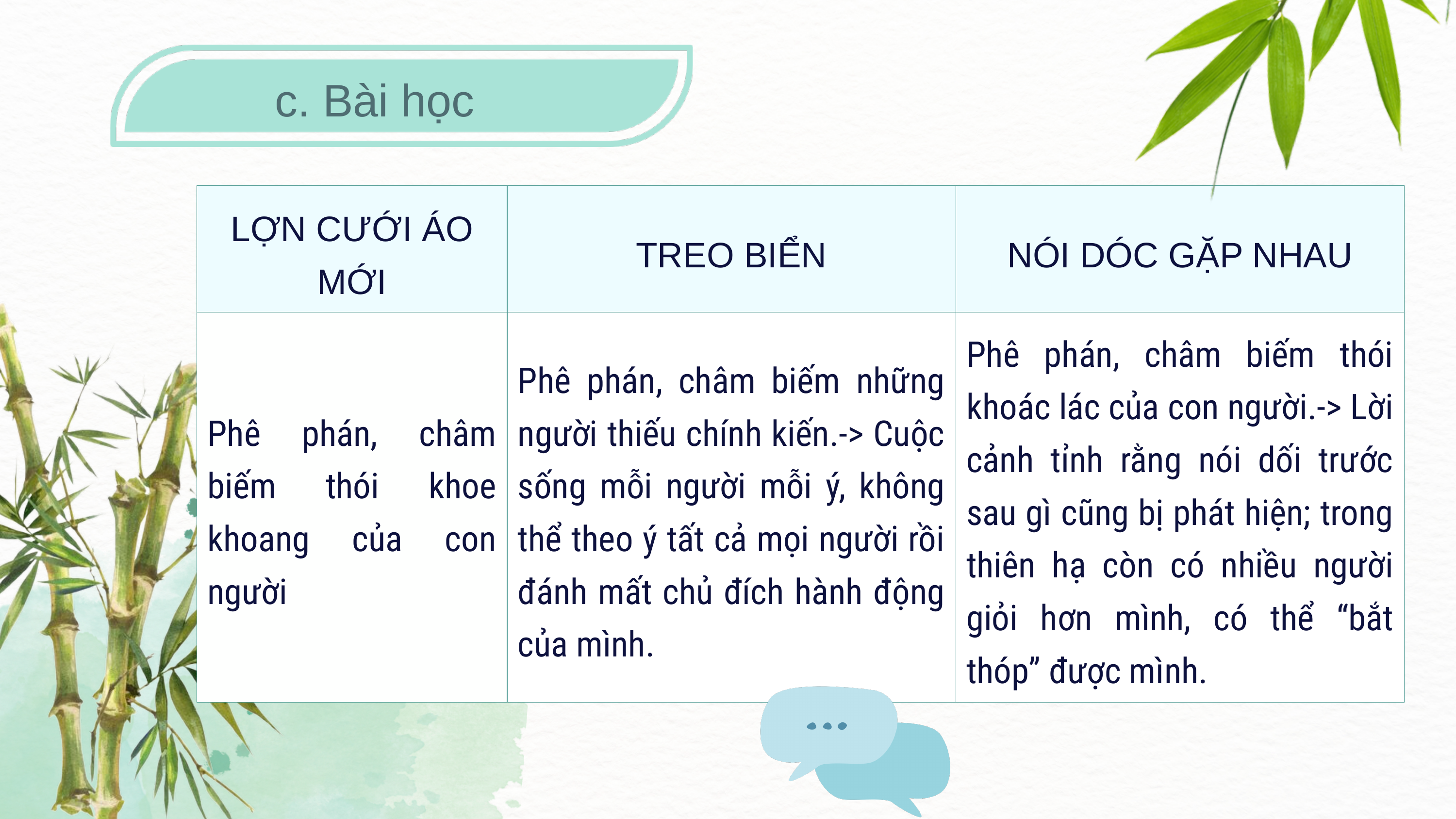

c. Bài học
| LỢN CƯỚI ÁO MỚI | TREO BIỂN | NÓI DÓC GẶP NHAU |
| --- | --- | --- |
| Phê phán, châm biếm thói khoe khoang của con người | Phê phán, châm biếm những người thiếu chính kiến.-> Cuộc sống mỗi người mỗi ý, không thể theo ý tất cả mọi người rồi đánh mất chủ đích hành động của mình. | Phê phán, châm biếm thói khoác lác của con người.-> Lời cảnh tỉnh rằng nói dối trước sau gì cũng bị phát hiện; trong thiên hạ còn có nhiều người giỏi hơn mình, có thể “bắt thóp” được mình. |